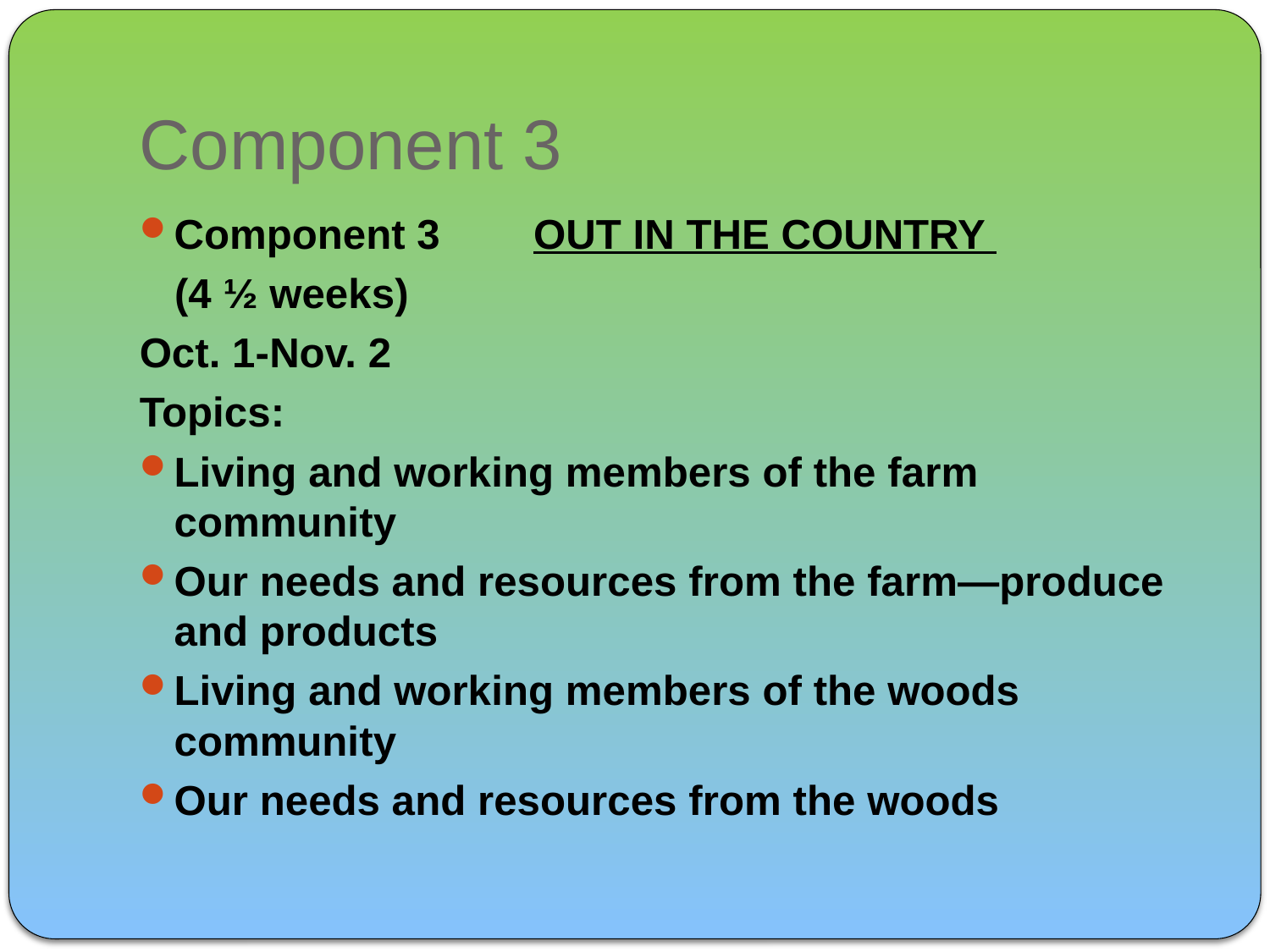

# Component 3
Component 3        OUT IN THE COUNTRY
   (4 ½ weeks)
Oct. 1-Nov. 2
Topics:
Living and working members of the farm community
Our needs and resources from the farm—produce and products
Living and working members of the woods community
Our needs and resources from the woods